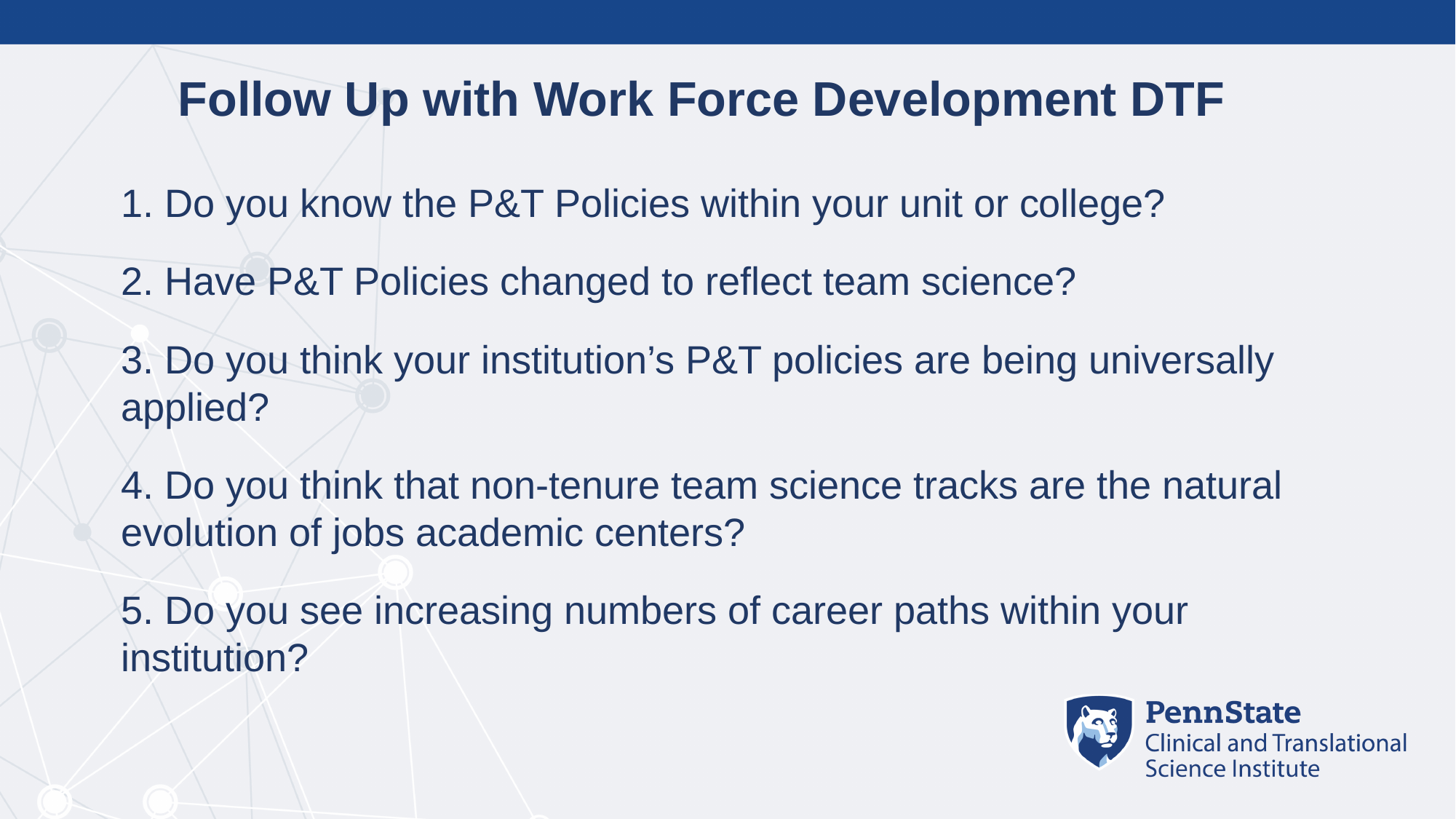

# Follow Up with Work Force Development DTF
1. Do you know the P&T Policies within your unit or college?
2. Have P&T Policies changed to reflect team science?
3. Do you think your institution’s P&T policies are being universally applied?
4. Do you think that non-tenure team science tracks are the natural evolution of jobs academic centers?
5. Do you see increasing numbers of career paths within your institution?